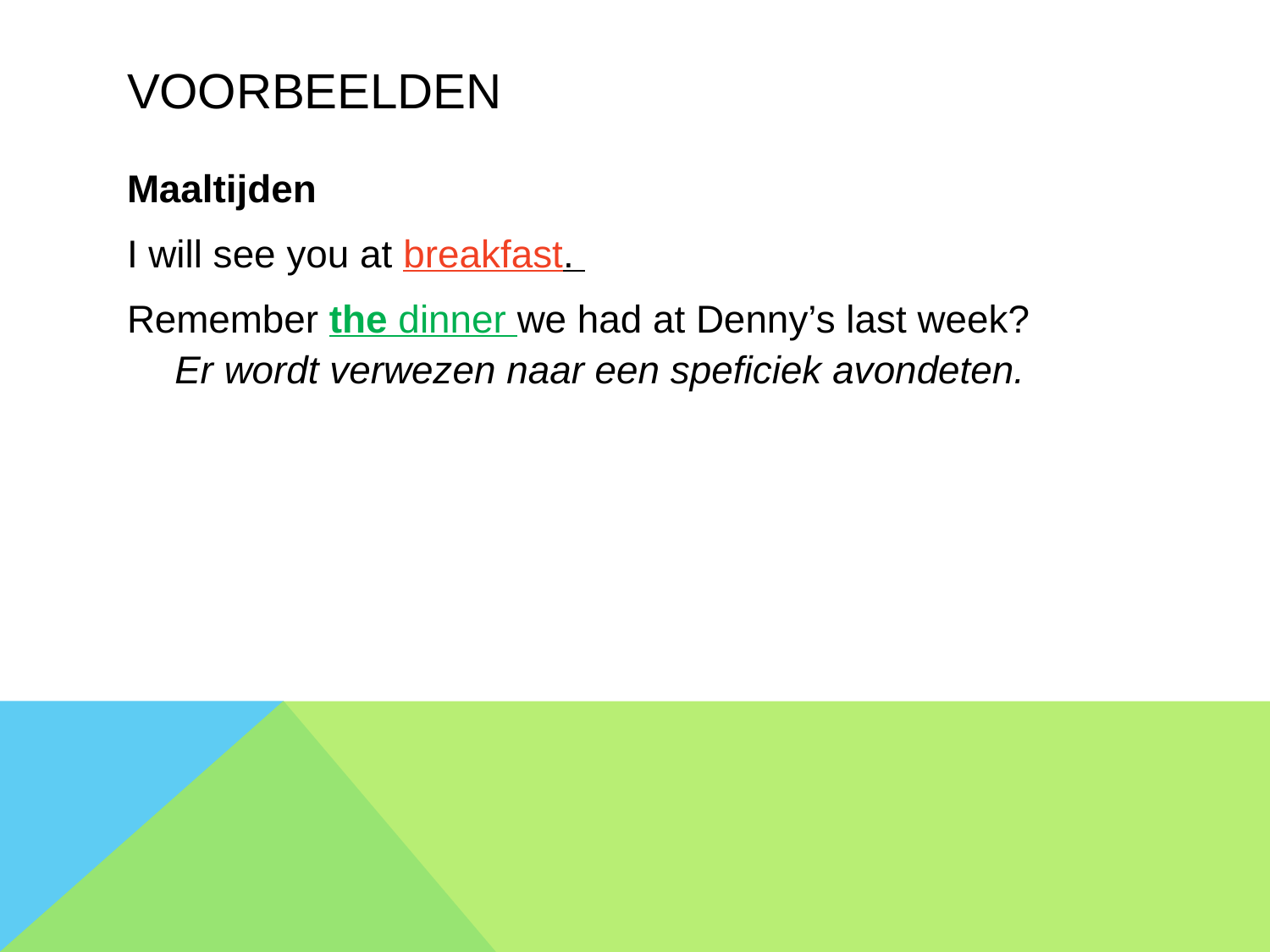

# Voorbeelden
Maaltijden
I will see you at breakfast.
Remember the dinner we had at Denny’s last week?
Er wordt verwezen naar een speficiek avondeten.